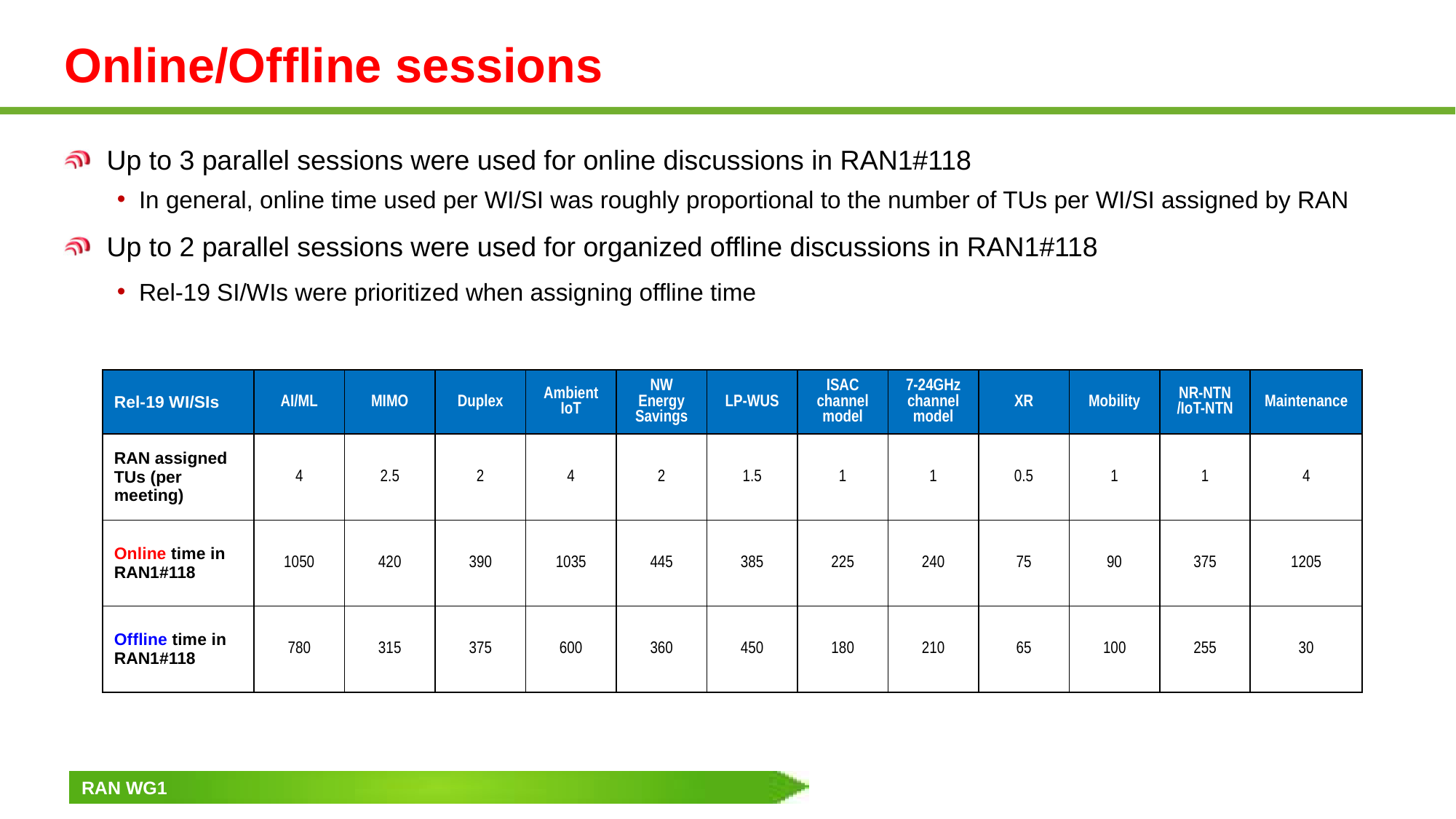

# Online/Offline sessions
Up to 3 parallel sessions were used for online discussions in RAN1#118
In general, online time used per WI/SI was roughly proportional to the number of TUs per WI/SI assigned by RAN
Up to 2 parallel sessions were used for organized offline discussions in RAN1#118
Rel-19 SI/WIs were prioritized when assigning offline time

| Rel-19 WI/SIs | AI/ML | MIMO | Duplex | Ambient IoT | NW Energy Savings | LP-WUS | ISAC channel model | 7-24GHz channel model | XR | Mobility | NR-NTN /IoT-NTN | Maintenance |
| --- | --- | --- | --- | --- | --- | --- | --- | --- | --- | --- | --- | --- |
| RAN assigned TUs (per meeting) | 4 | 2.5 | 2 | 4 | 2 | 1.5 | 1 | 1 | 0.5 | 1 | 1 | 4 |
| Online time in RAN1#118 | 1050 | 420 | 390 | 1035 | 445 | 385 | 225 | 240 | 75 | 90 | 375 | 1205 |
| Offline time in RAN1#118 | 780 | 315 | 375 | 600 | 360 | 450 | 180 | 210 | 65 | 100 | 255 | 30 |